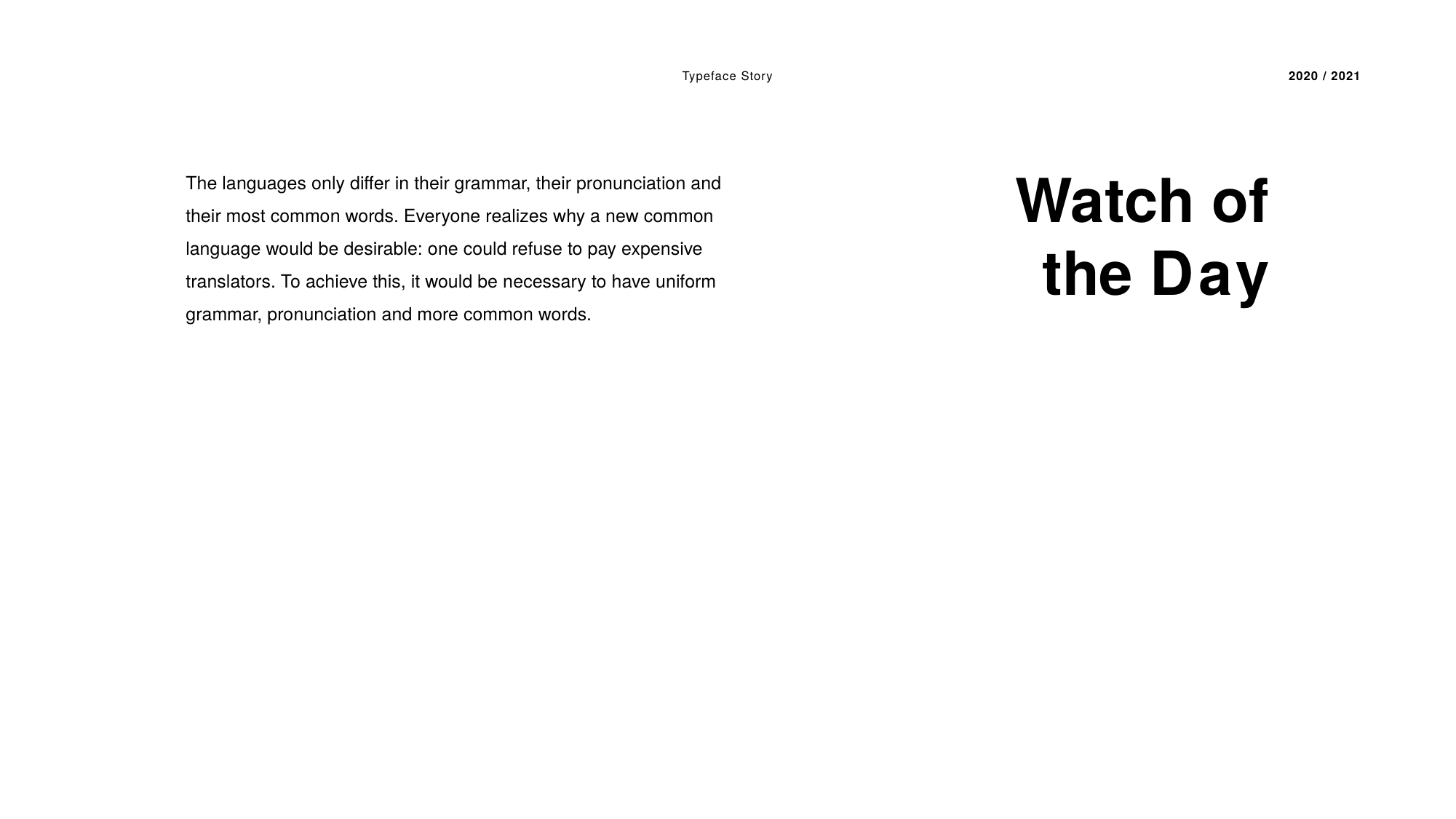

Typeface Story
2020 / 2021
The languages only differ in their grammar, their pronunciation and their most common words. Everyone realizes why a new common language would be desirable: one could refuse to pay expensive translators. To achieve this, it would be necessary to have uniform grammar, pronunciation and more common words.
Watch of the Day